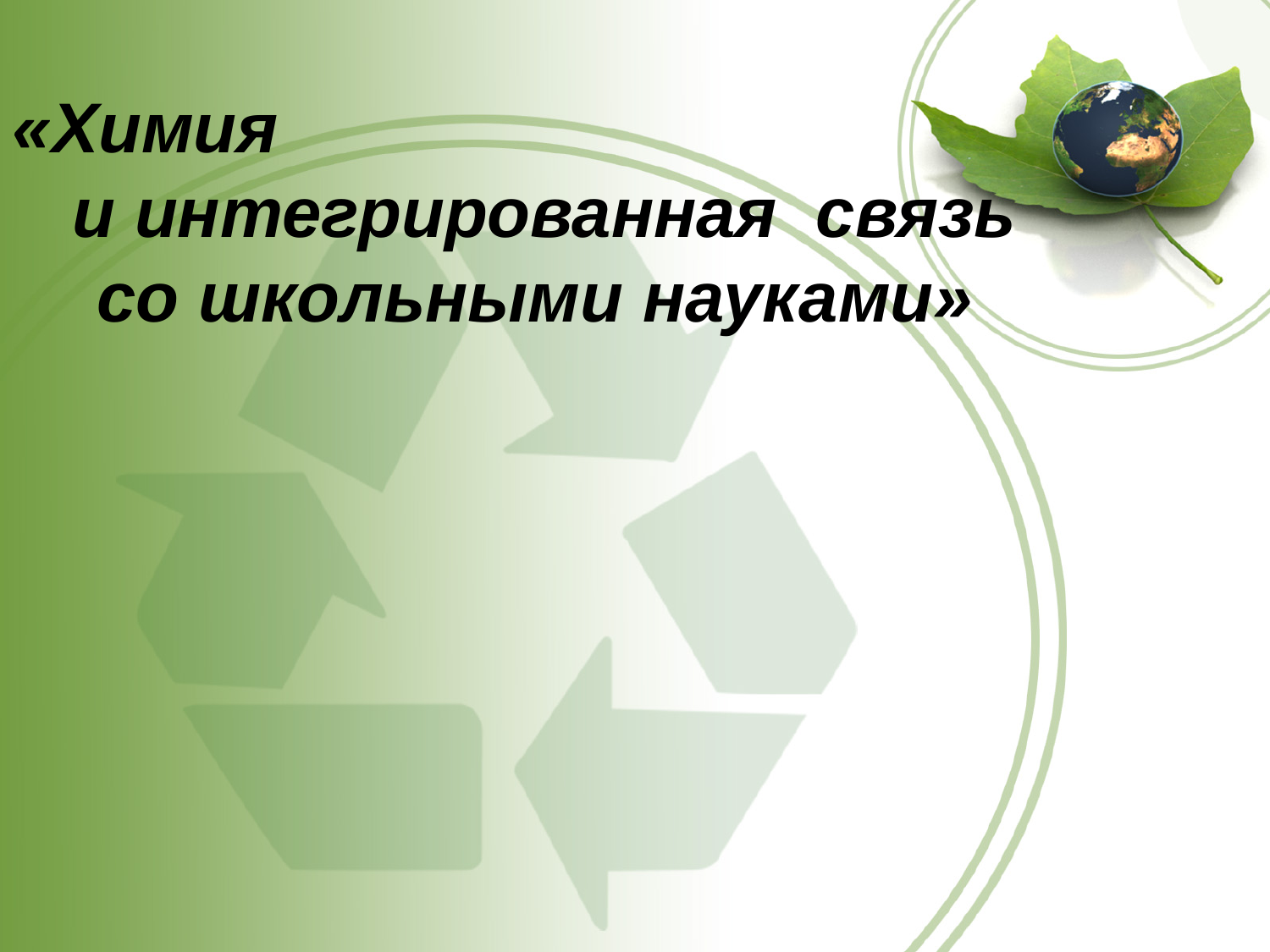

«Химия
 и интегрированная  связь со школьными науками»

                                                           Соломина Екатерина Геннадьевна
                                                            учитель химии
                                                            высшая категория
                                                            ГБОУ СОШ № 401
                                                            Санкт- Петербург

                                                   2013г